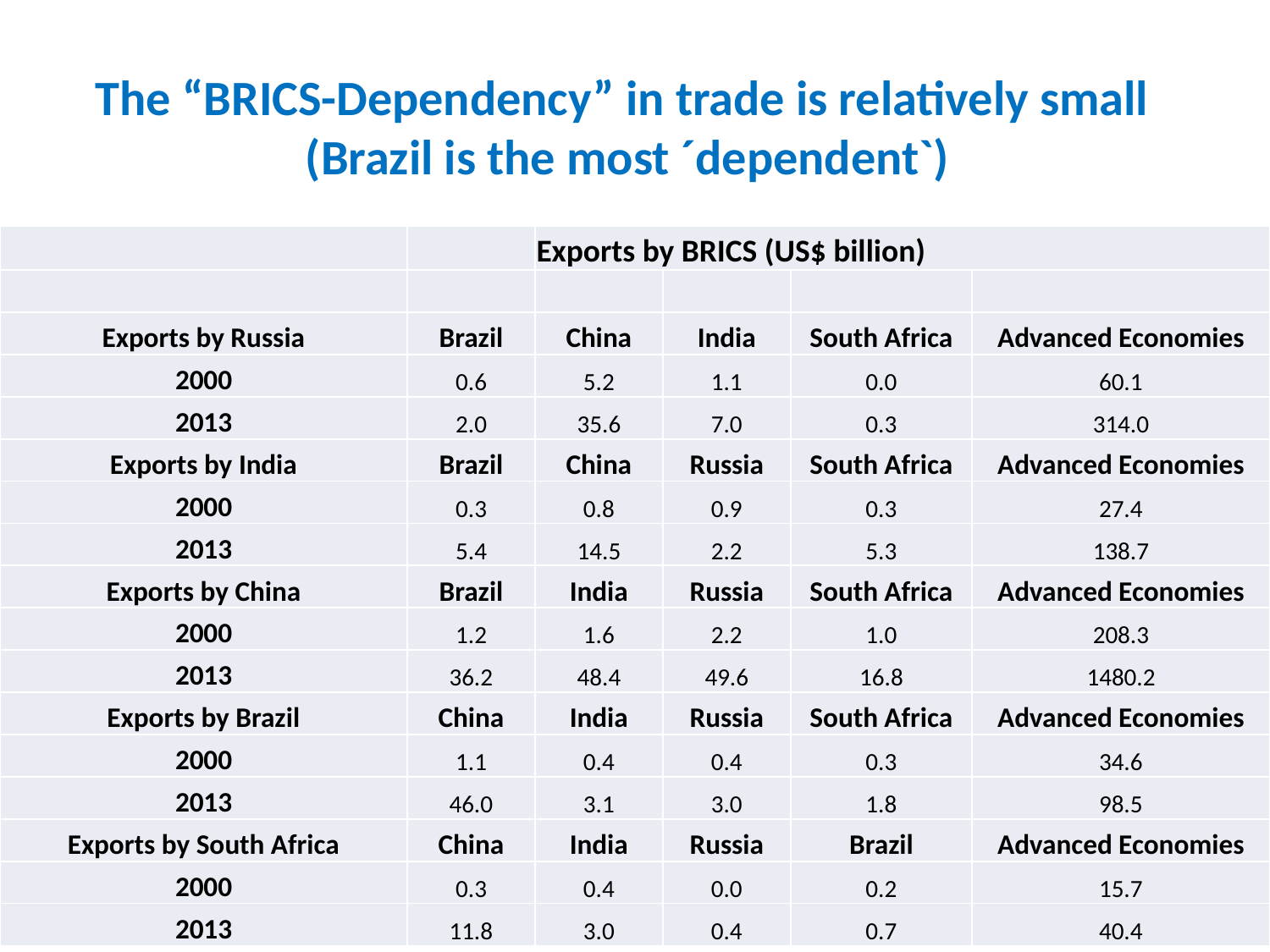

# The “BRICS-Dependency” in trade is relatively small (Brazil is the most ´dependent`)
|  |  | Exports by BRICS (US$ billion) |  |  |  |
| --- | --- | --- | --- | --- | --- |
|  |  |  |  |  |  |
| Exports by Russia | Brazil | China | India | South Africa | Advanced Economies |
| 2000 | 0.6 | 5.2 | 1.1 | 0.0 | 60.1 |
| 2013 | 2.0 | 35.6 | 7.0 | 0.3 | 314.0 |
| Exports by India | Brazil | China | Russia | South Africa | Advanced Economies |
| 2000 | 0.3 | 0.8 | 0.9 | 0.3 | 27.4 |
| 2013 | 5.4 | 14.5 | 2.2 | 5.3 | 138.7 |
| Exports by China | Brazil | India | Russia | South Africa | Advanced Economies |
| 2000 | 1.2 | 1.6 | 2.2 | 1.0 | 208.3 |
| 2013 | 36.2 | 48.4 | 49.6 | 16.8 | 1480.2 |
| Exports by Brazil | China | India | Russia | South Africa | Advanced Economies |
| 2000 | 1.1 | 0.4 | 0.4 | 0.3 | 34.6 |
| 2013 | 46.0 | 3.1 | 3.0 | 1.8 | 98.5 |
| Exports by South Africa | China | India | Russia | Brazil | Advanced Economies |
| 2000 | 0.3 | 0.4 | 0.0 | 0.2 | 15.7 |
| 2013 | 11.8 | 3.0 | 0.4 | 0.7 | 40.4 |